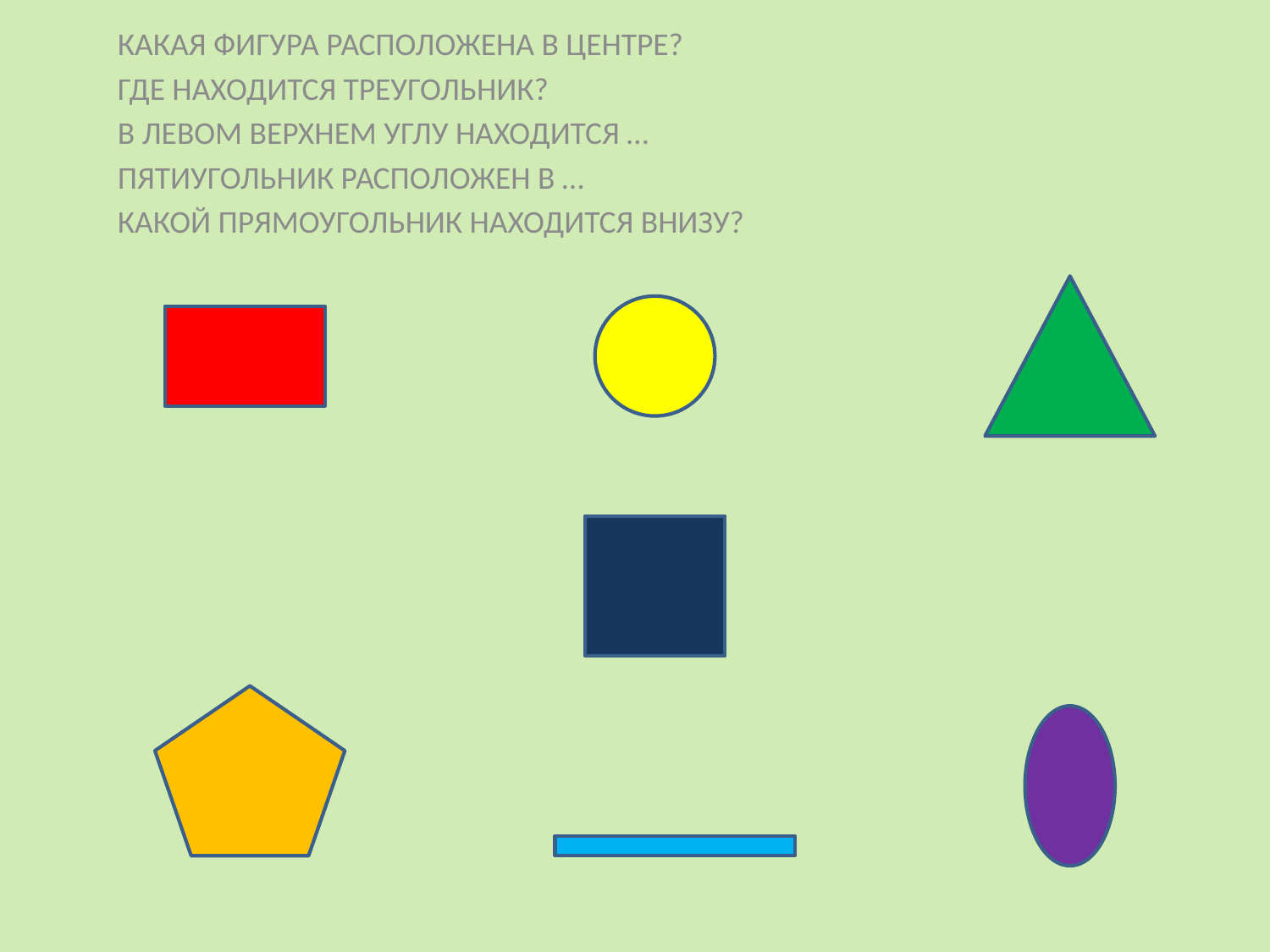

КАКАЯ ФИГУРА РАСПОЛОЖЕНА В ЦЕНТРЕ?
ГДЕ НАХОДИТСЯ ТРЕУГОЛЬНИК?
В ЛЕВОМ ВЕРХНЕМ УГЛУ НАХОДИТСЯ …
ПЯТИУГОЛЬНИК РАСПОЛОЖЕН В …
КАКОЙ ПРЯМОУГОЛЬНИК НАХОДИТСЯ ВНИЗУ?